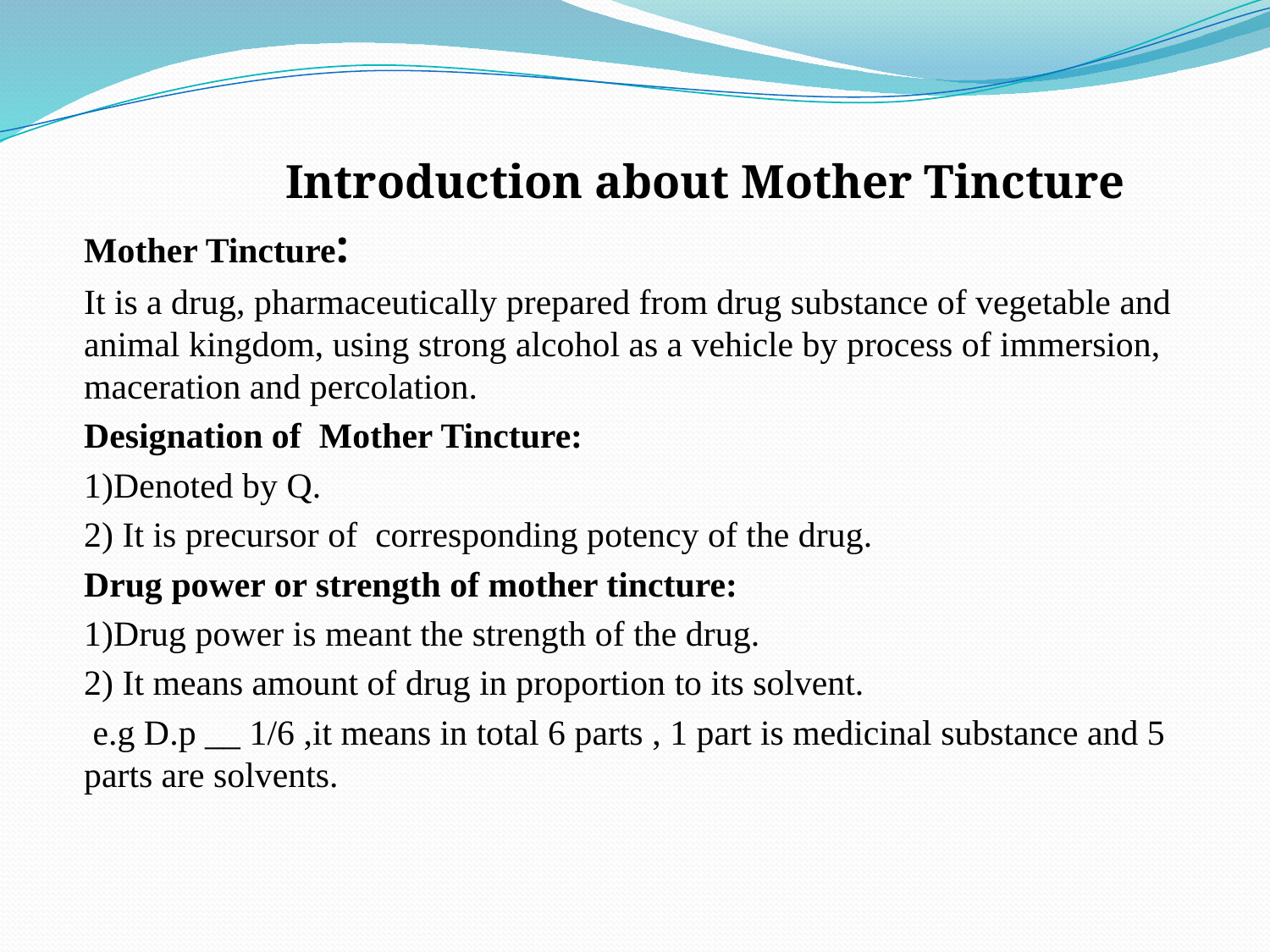

Introduction about Mother Tincture
Mother Tincture:
It is a drug, pharmaceutically prepared from drug substance of vegetable and animal kingdom, using strong alcohol as a vehicle by process of immersion, maceration and percolation.
Designation of  Mother Tincture:
1)Denoted by Ԛ.
2) It is precursor of  corresponding potency of the drug.
Drug power or strength of mother tincture:
1)Drug power is meant the strength of the drug.
2) It means amount of drug in proportion to its solvent.
 e.g D.p __ 1/6 ,it means in total 6 parts , 1 part is medicinal substance and 5 parts are solvents.